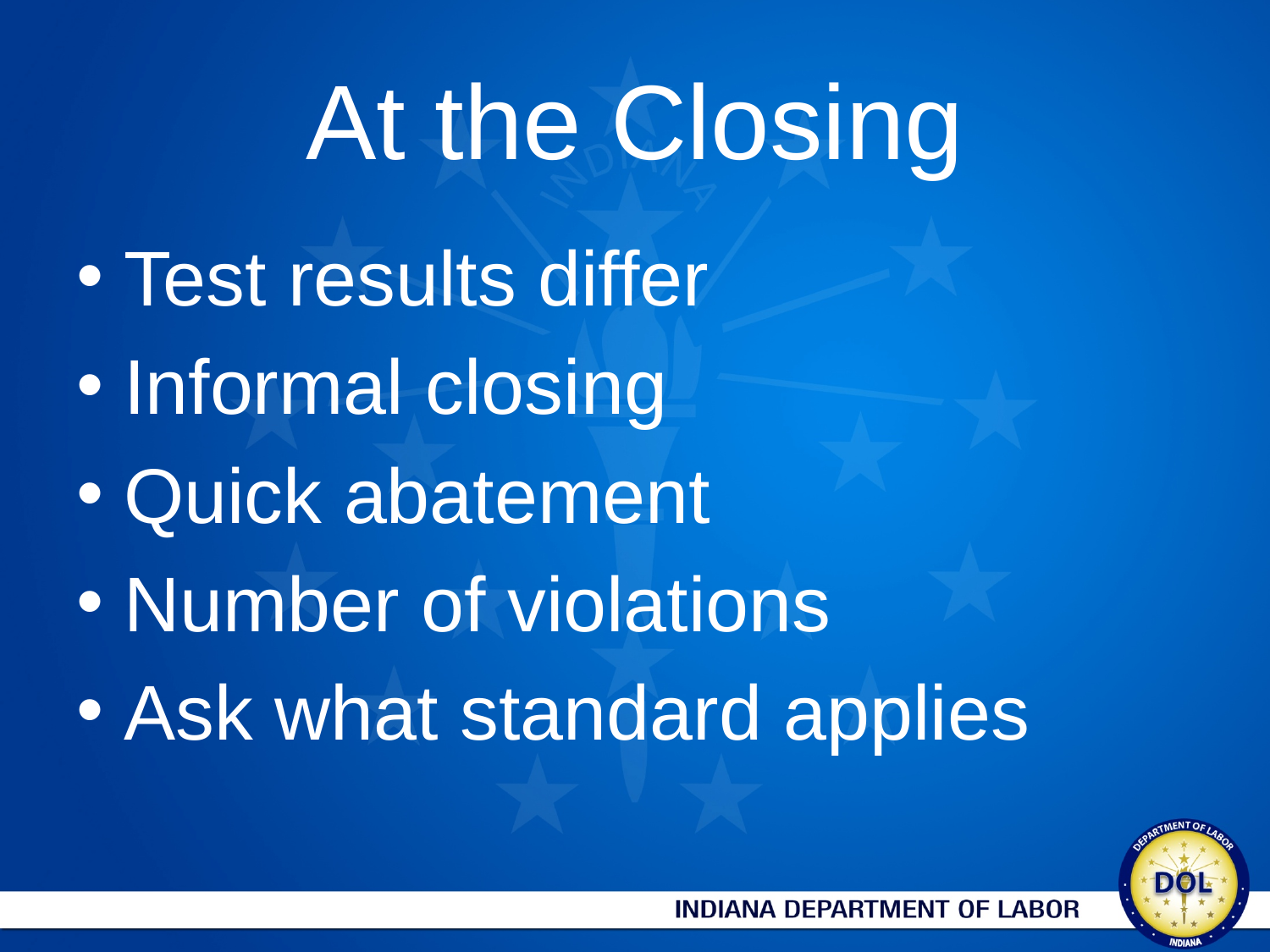

# At the Closing
Test results differ
Informal closing
Quick abatement
Number of violations
Ask what standard applies